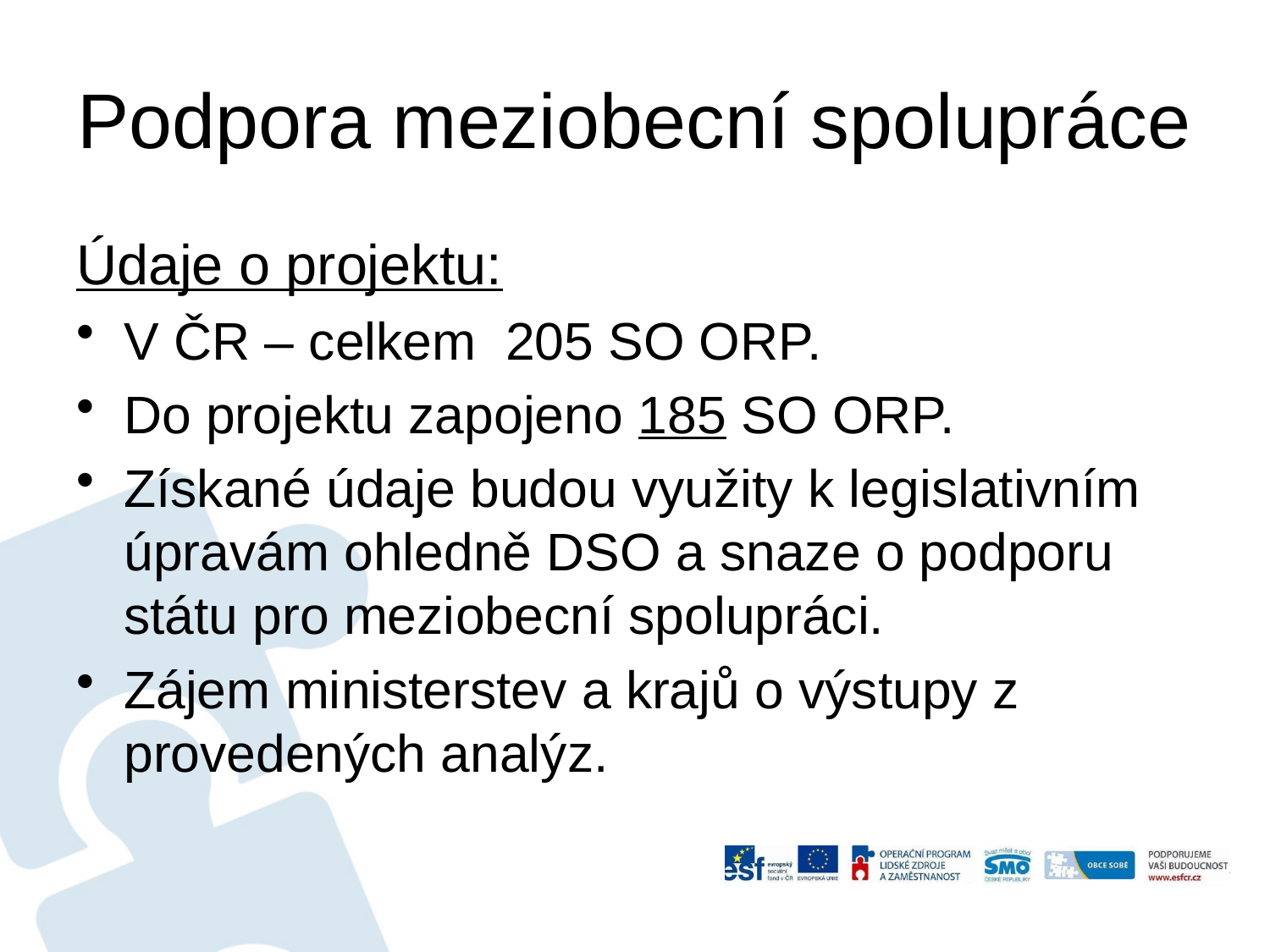

# Podpora meziobecní spolupráce
Údaje o projektu:
V ČR – celkem  205 SO ORP.
Do projektu zapojeno 185 SO ORP.
Získané údaje budou využity k legislativním úpravám ohledně DSO a snaze o podporu státu pro meziobecní spolupráci.
Zájem ministerstev a krajů o výstupy z provedených analýz.